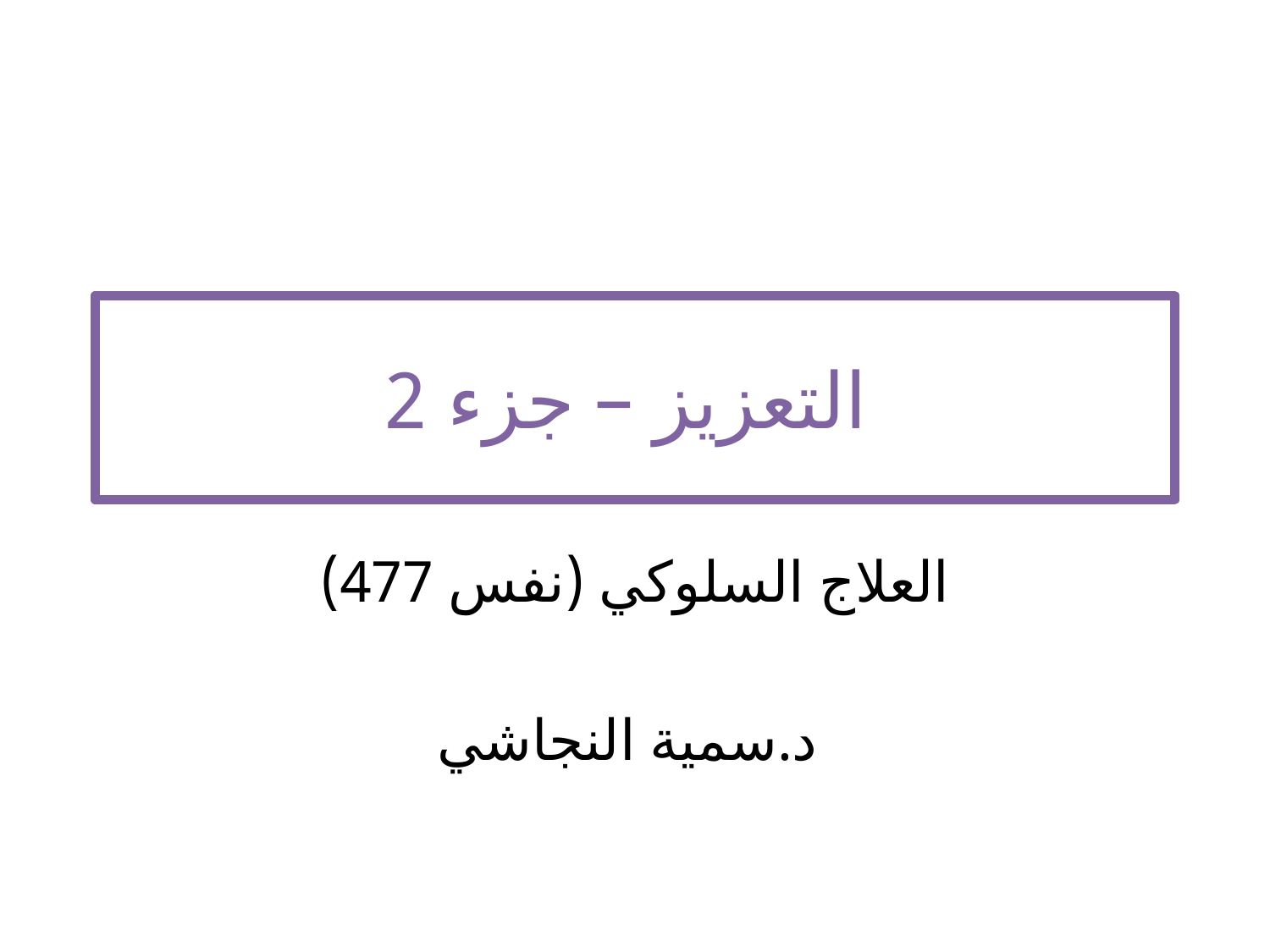

# التعزيز – جزء 2
العلاج السلوكي (نفس 477)

د.سمية النجاشي